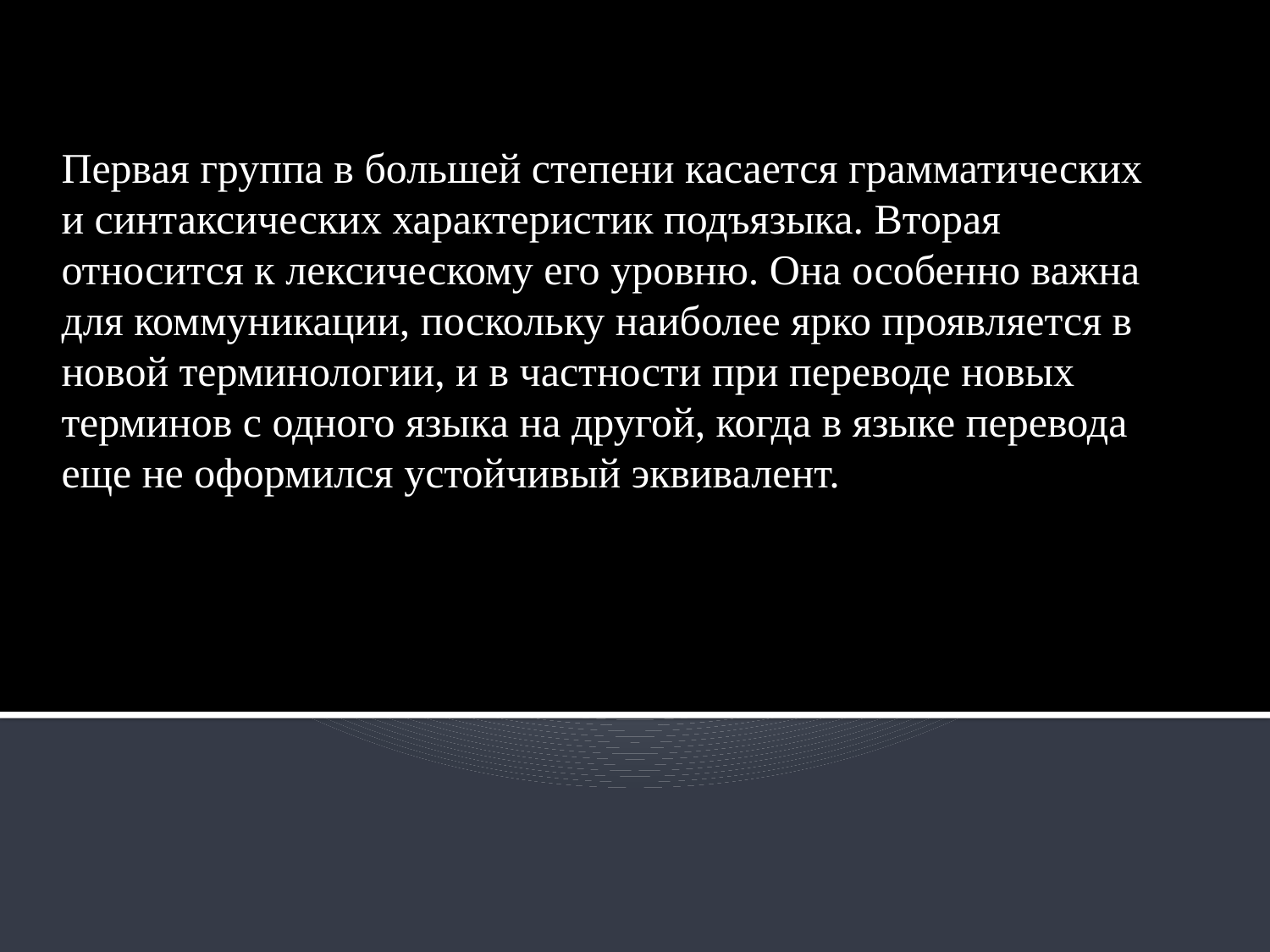

Первая группа в большей степени касается грамматических и синтаксических характеристик подъязыка. Вторая относится к лексическому его уровню. Она особенно важна для коммуникации, поскольку наиболее ярко проявляется в новой терминологии, и в частности при переводе новых терминов с одного языка на другой, когда в языке перевода еще не оформился устойчивый эквивалент.
#